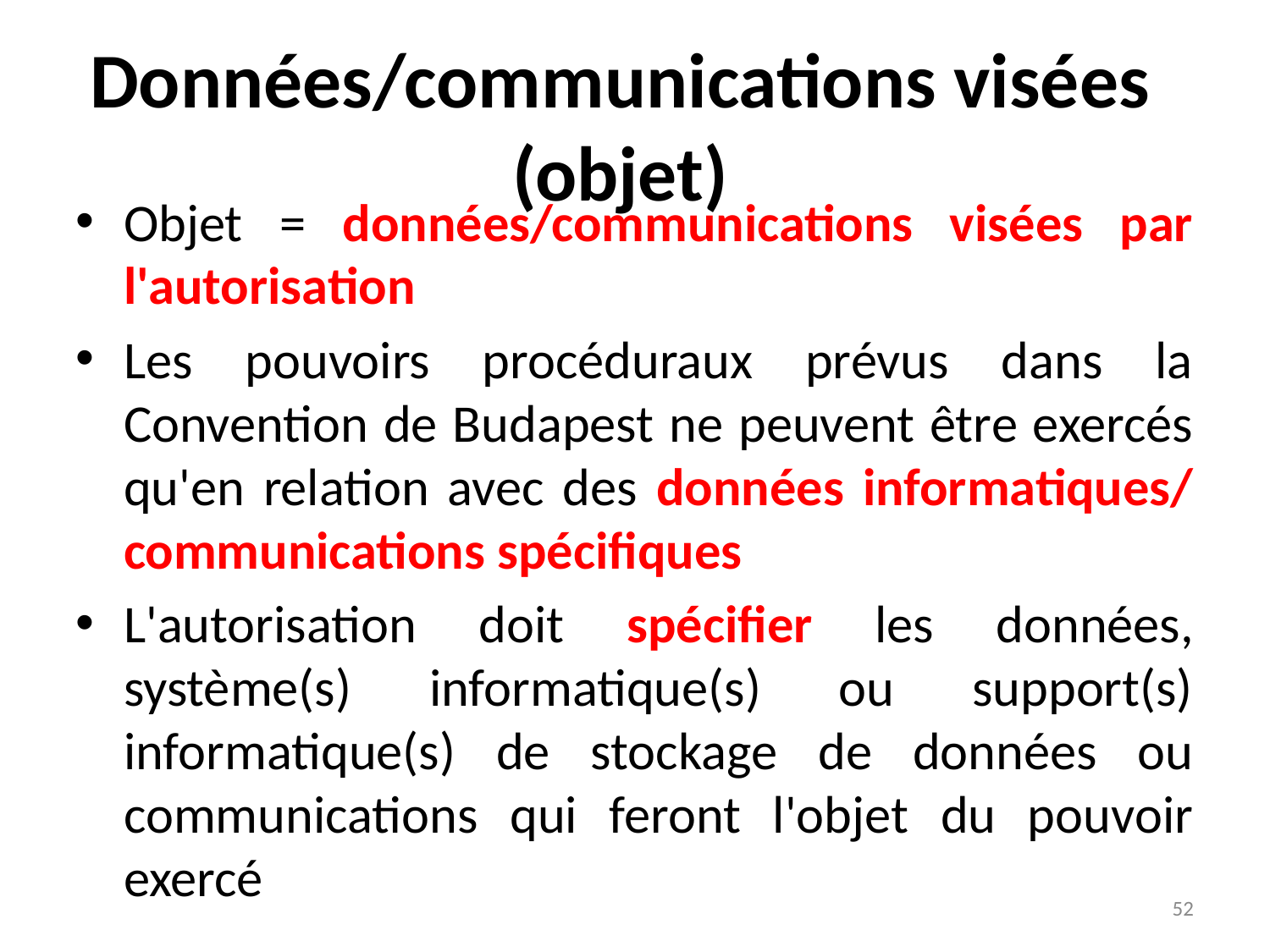

# Données/communications visées (objet)
Objet = données/communications visées par l'autorisation
Les pouvoirs procéduraux prévus dans la Convention de Budapest ne peuvent être exercés qu'en relation avec des données informatiques/ communications spécifiques
L'autorisation doit spécifier les données, système(s) informatique(s) ou support(s) informatique(s) de stockage de données ou communications qui feront l'objet du pouvoir exercé
52